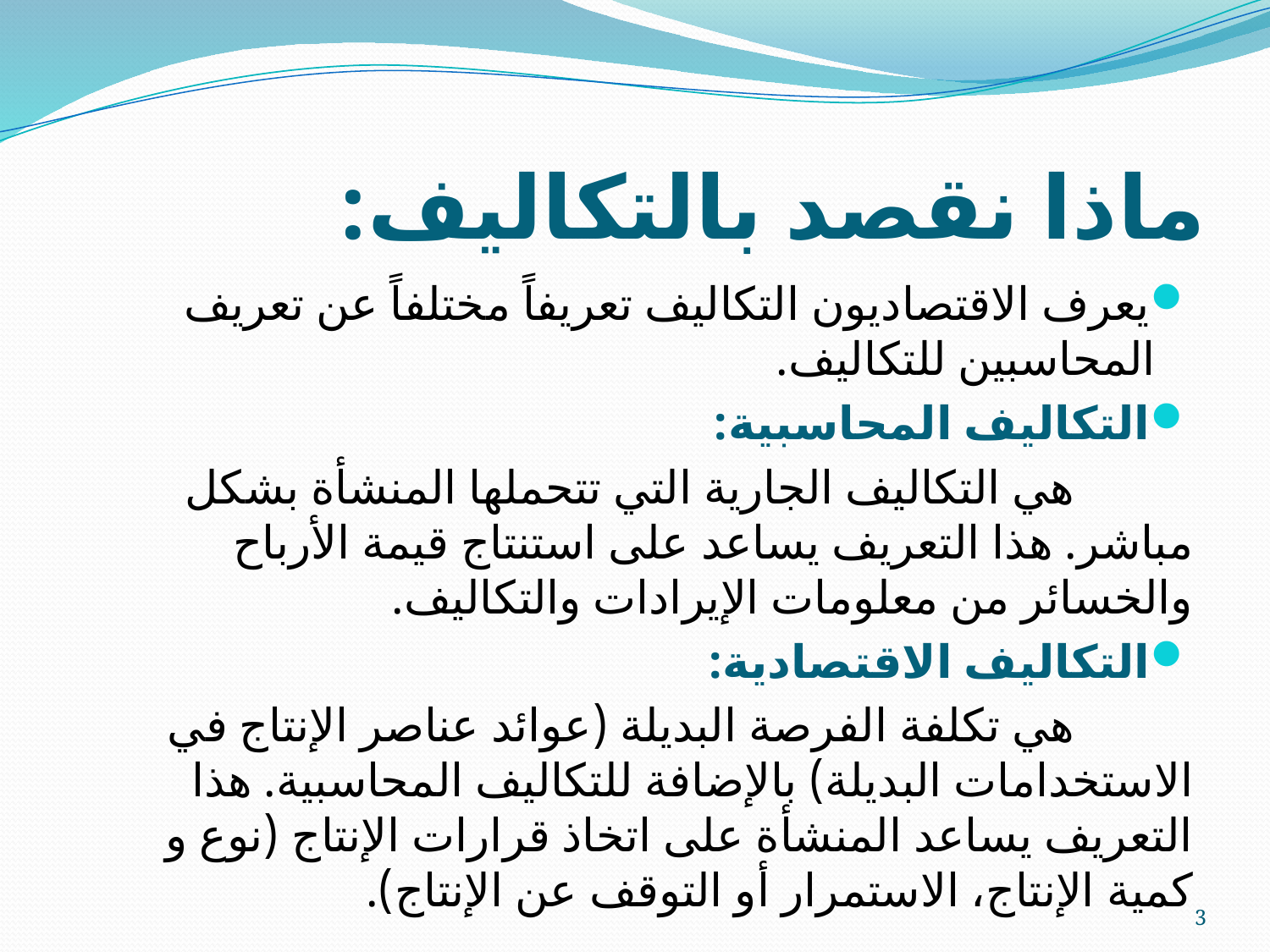

# ماذا نقصد بالتكاليف:
يعرف الاقتصاديون التكاليف تعريفاً مختلفاً عن تعريف المحاسبين للتكاليف.
التكاليف المحاسبية:
          هي التكاليف الجارية التي تتحملها المنشأة بشكل مباشر. هذا التعريف يساعد على استنتاج قيمة الأرباح والخسائر من معلومات الإيرادات والتكاليف.
التكاليف الاقتصادية:
          هي تكلفة الفرصة البديلة (عوائد عناصر الإنتاج في الاستخدامات البديلة) بالإضافة للتكاليف المحاسبية. هذا التعريف يساعد المنشأة على اتخاذ قرارات الإنتاج (نوع و كمية الإنتاج، الاستمرار أو التوقف عن الإنتاج).

3